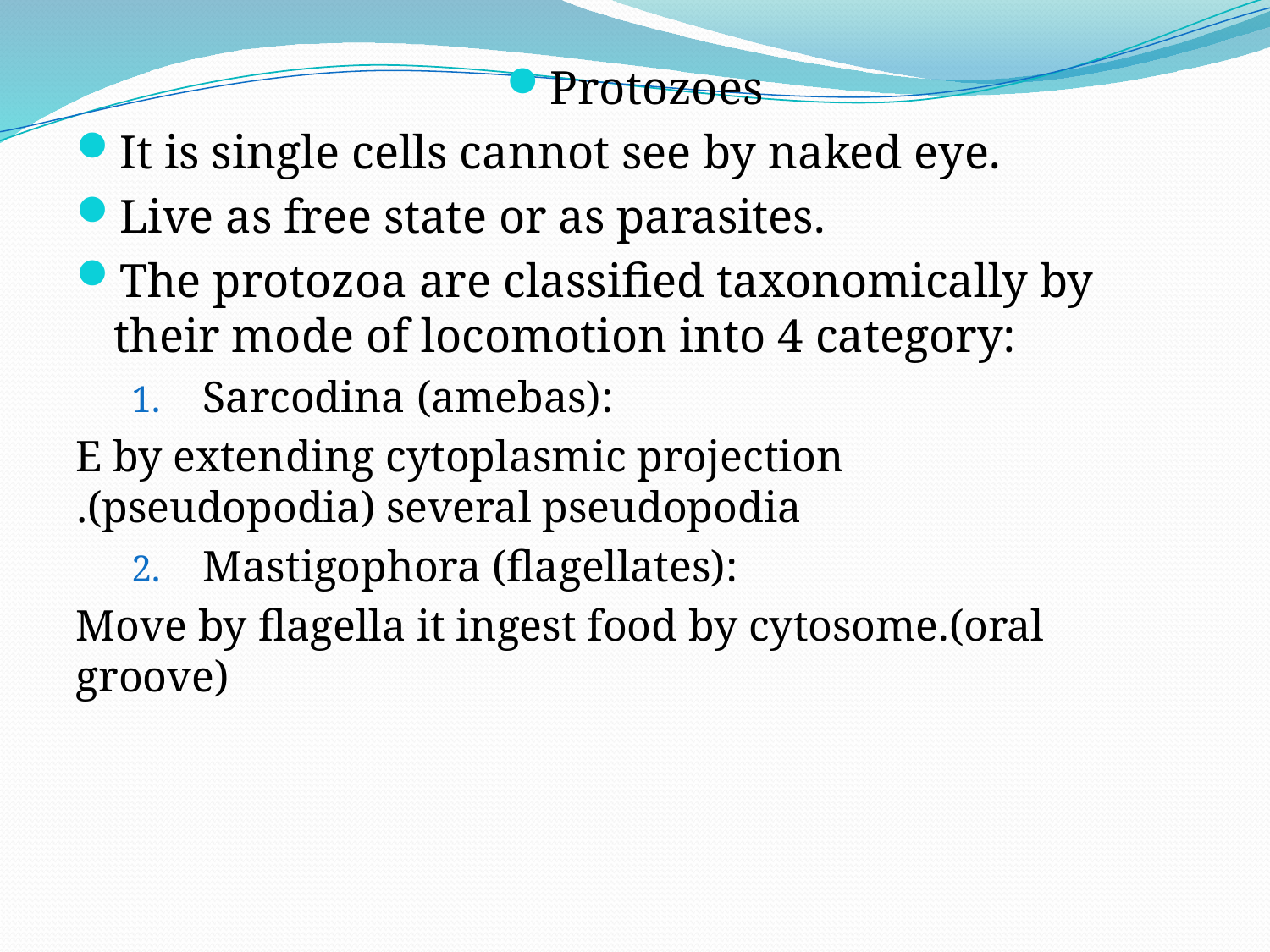

Protozoes
It is single cells cannot see by naked eye.
Live as free state or as parasites.
The protozoa are classified taxonomically by their mode of locomotion into 4 category:
Sarcodina (amebas):
E by extending cytoplasmic projection (pseudopodia) several pseudopodia.
Mastigophora (flagellates):
Move by flagella it ingest food by cytosome.(oral groove)